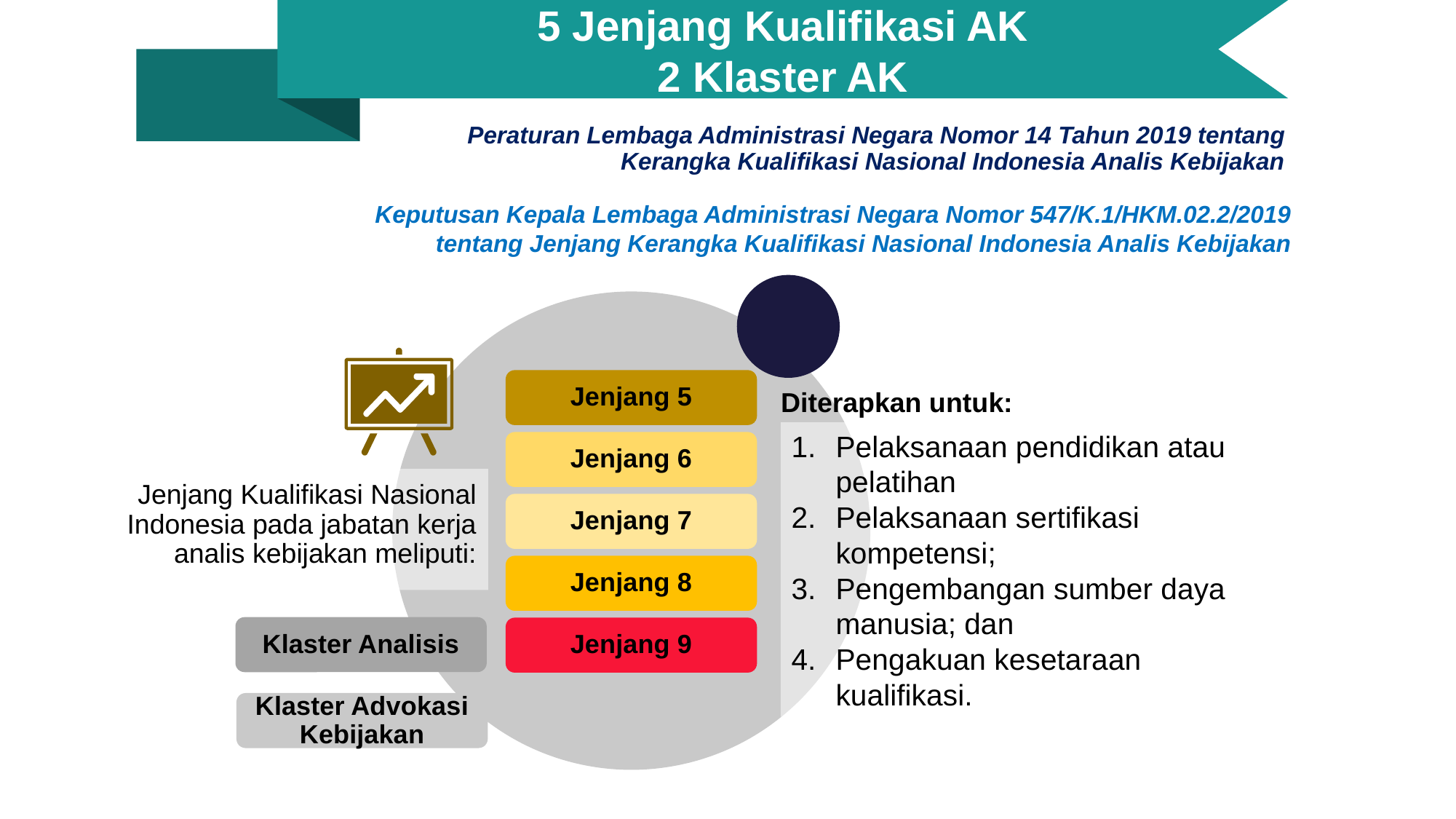

5 Jenjang Kualifikasi AK
2 Klaster AK

Peraturan Lembaga Administrasi Negara Nomor 14 Tahun 2019 tentang Kerangka Kualifikasi Nasional Indonesia Analis Kebijakan
Keputusan Kepala Lembaga Administrasi Negara Nomor 547/K.1/HKM.02.2/2019 tentang Jenjang Kerangka Kualifikasi Nasional Indonesia Analis Kebijakan

Jenjang 5
Diterapkan untuk:

Pelaksanaan pendidikan atau pelatihan
Pelaksanaan sertifikasi kompetensi;
Pengembangan sumber daya manusia; dan
Pengakuan kesetaraan kualifikasi.

Jenjang 6
Jenjang Kualifikasi Nasional Indonesia pada jabatan kerja analis kebijakan meliputi:

Jenjang 7

Jenjang 8

Klaster Analisis

Jenjang 9

Klaster Advokasi Kebijakan